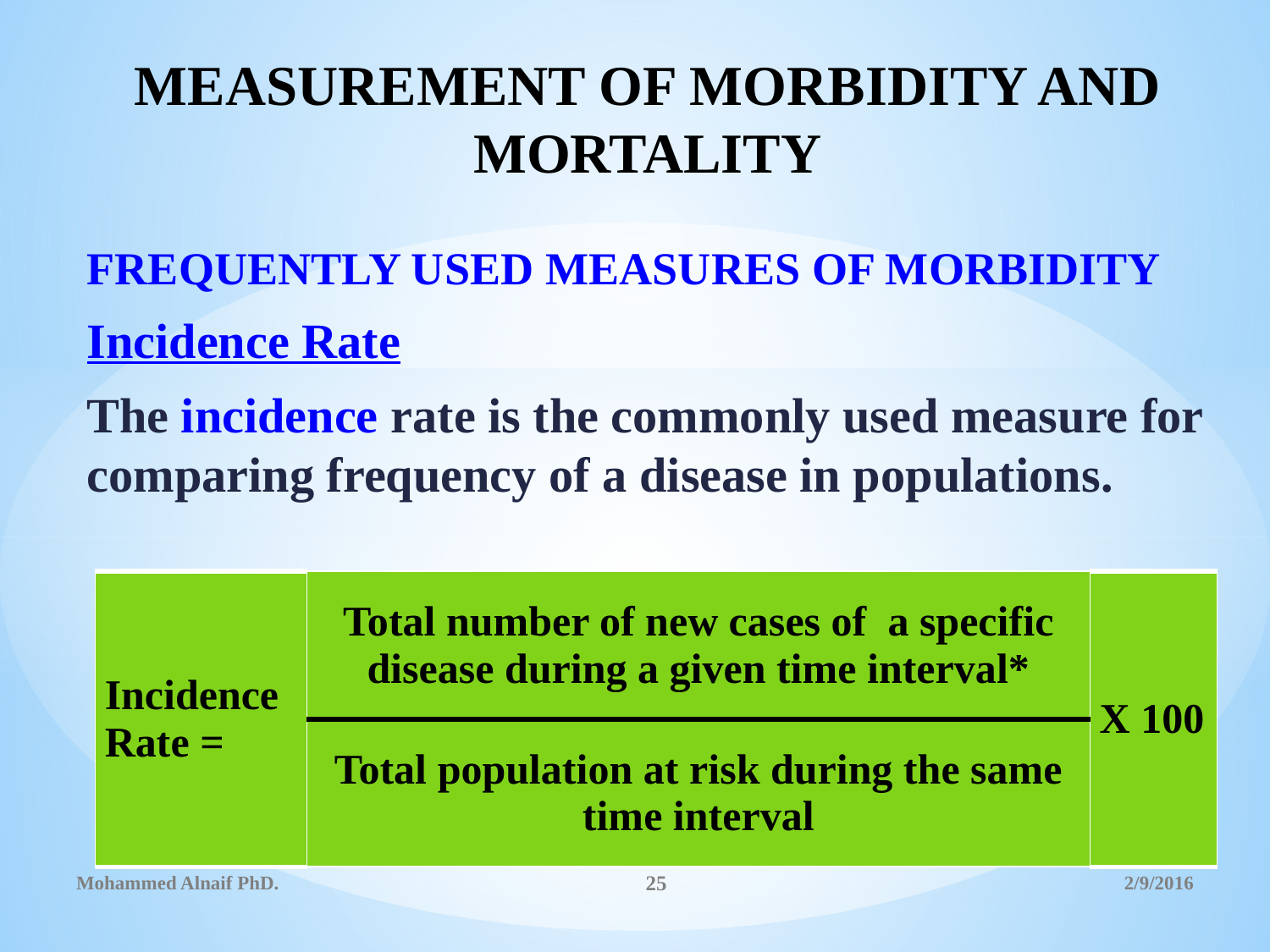

# MEASUREMENT OF MORBIDITY AND MORTALITY
FREQUENTLY USED MEASURES OF MORBIDITY
Incidence Rate
The incidence rate is the commonly used measure for comparing frequency of a disease in populations.

| Incidence Rate = | Total number of new cases of a specific disease during a given time interval\* | X 100 |
| --- | --- | --- |
|  | Total population at risk during the same time interval |  |
Mohammed Alnaif PhD.
25
2/9/2016